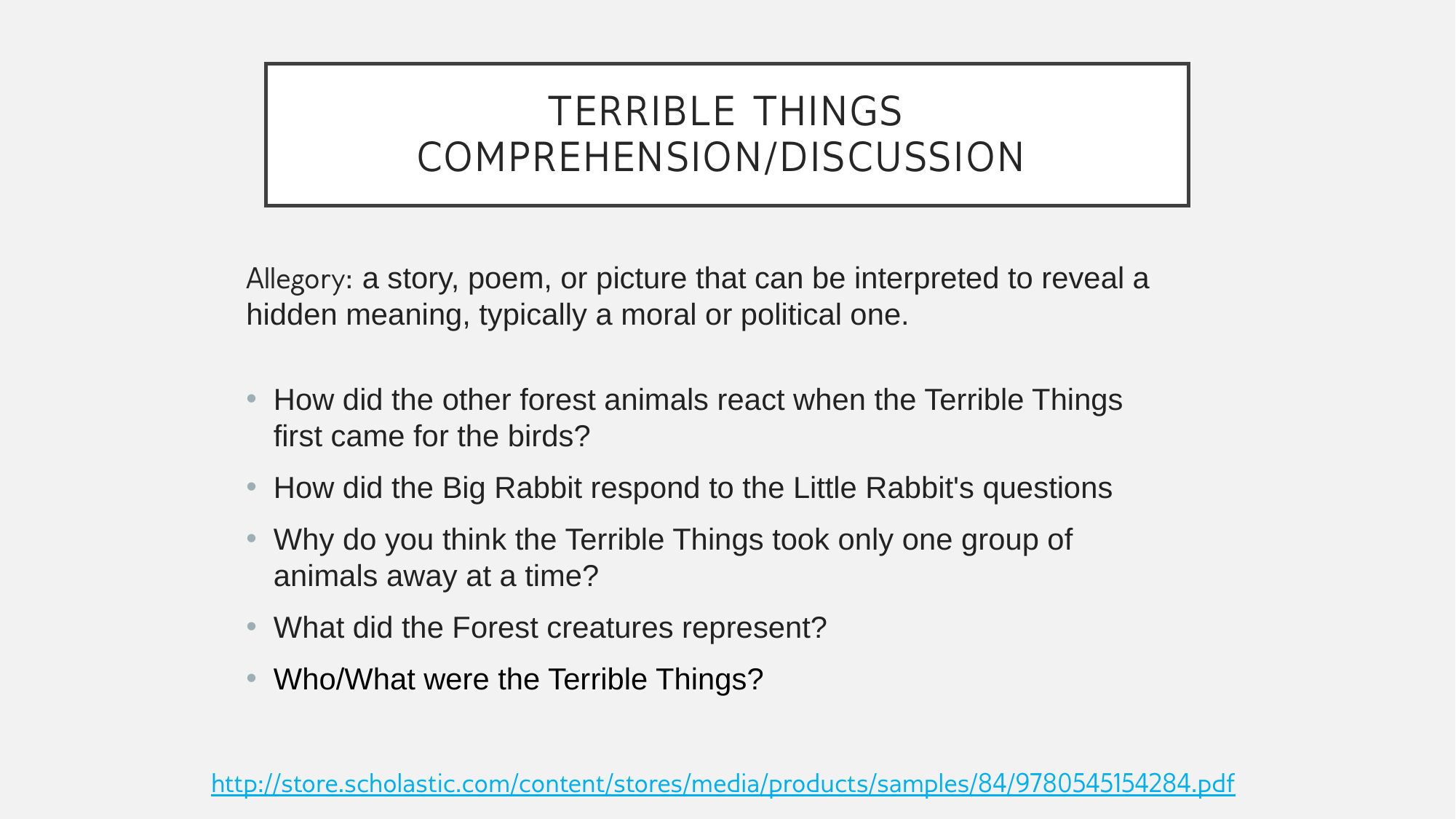

# Terrible Things Comprehension/Discussion
Allegory: a story, poem, or picture that can be interpreted to reveal a hidden meaning, typically a moral or political one.

How did the other forest animals react when the Terrible Things first came for the birds?
How did the Big Rabbit respond to the Little Rabbit's questions
Why do you think the Terrible Things took only one group of animals away at a time?
What did the Forest creatures represent?
Who/What were the Terrible Things?

http://store.scholastic.com/content/stores/media/products/samples/84/9780545154284.pdf